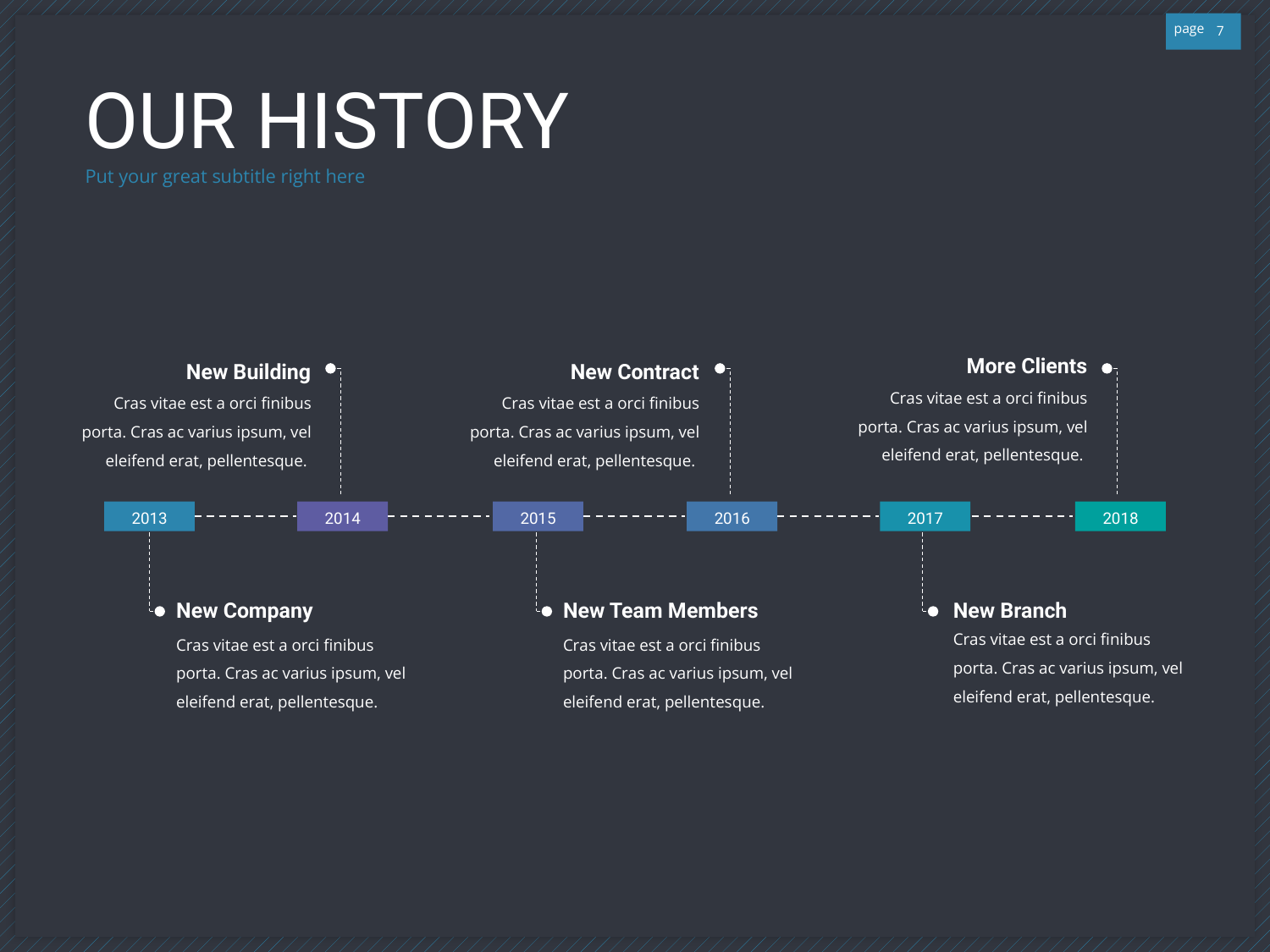

7
# OUR HISTORY
Put your great subtitle right here
More Clients
New Building
New Contract
Cras vitae est a orci finibus porta. Cras ac varius ipsum, vel eleifend erat, pellentesque.
Cras vitae est a orci finibus porta. Cras ac varius ipsum, vel eleifend erat, pellentesque.
Cras vitae est a orci finibus porta. Cras ac varius ipsum, vel eleifend erat, pellentesque.

2013
2014
2015
2016
2017
2018
New Company
New Team Members
New Branch
Cras vitae est a orci finibus porta. Cras ac varius ipsum, vel eleifend erat, pellentesque.
Cras vitae est a orci finibus porta. Cras ac varius ipsum, vel eleifend erat, pellentesque.
Cras vitae est a orci finibus porta. Cras ac varius ipsum, vel eleifend erat, pellentesque.